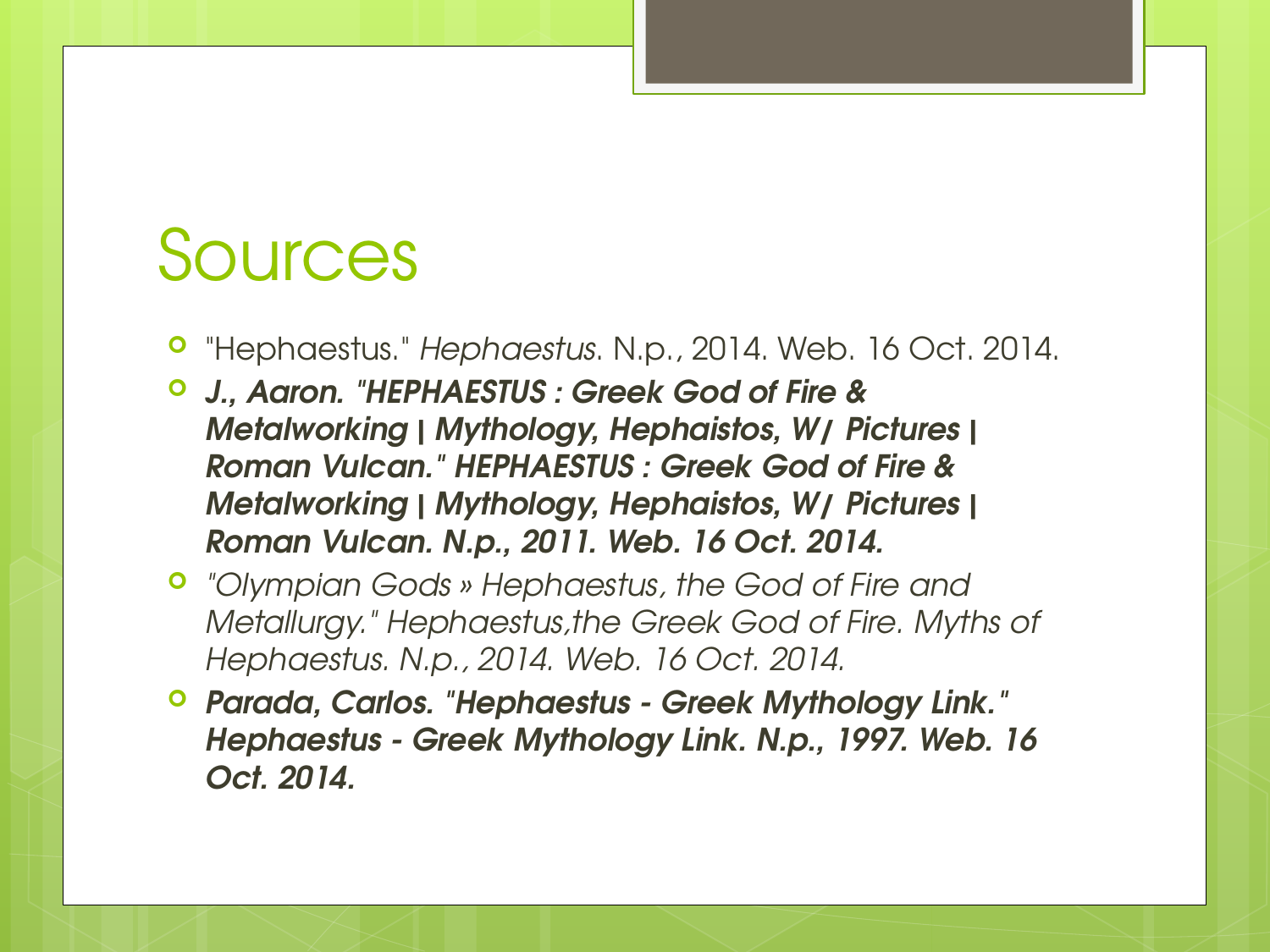

# Sources
"Hephaestus." Hephaestus. N.p., 2014. Web. 16 Oct. 2014.
J., Aaron. "HEPHAESTUS : Greek God of Fire & Metalworking | Mythology, Hephaistos, W/ Pictures | Roman Vulcan." HEPHAESTUS : Greek God of Fire & Metalworking | Mythology, Hephaistos, W/ Pictures | Roman Vulcan. N.p., 2011. Web. 16 Oct. 2014.
"Olympian Gods » Hephaestus, the God of Fire and Metallurgy." Hephaestus,the Greek God of Fire. Myths of Hephaestus. N.p., 2014. Web. 16 Oct. 2014.
Parada, Carlos. "Hephaestus - Greek Mythology Link." Hephaestus - Greek Mythology Link. N.p., 1997. Web. 16 Oct. 2014.